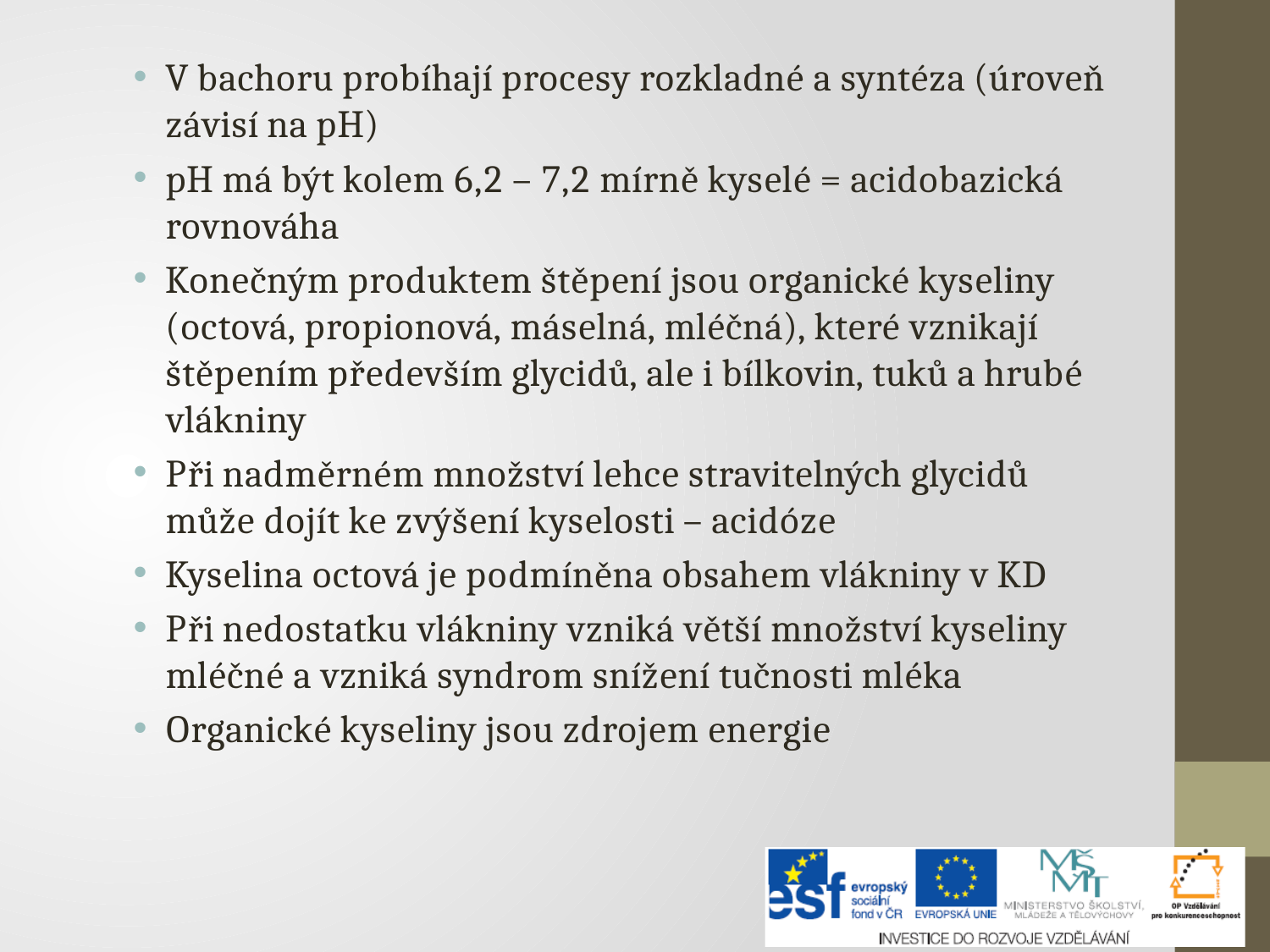

V bachoru probíhají procesy rozkladné a syntéza (úroveň závisí na pH)
pH má být kolem 6,2 – 7,2 mírně kyselé = acidobazická rovnováha
Konečným produktem štěpení jsou organické kyseliny (octová, propionová, máselná, mléčná), které vznikají štěpením především glycidů, ale i bílkovin, tuků a hrubé vlákniny
Při nadměrném množství lehce stravitelných glycidů může dojít ke zvýšení kyselosti – acidóze
Kyselina octová je podmíněna obsahem vlákniny v KD
Při nedostatku vlákniny vzniká větší množství kyseliny mléčné a vzniká syndrom snížení tučnosti mléka
Organické kyseliny jsou zdrojem energie